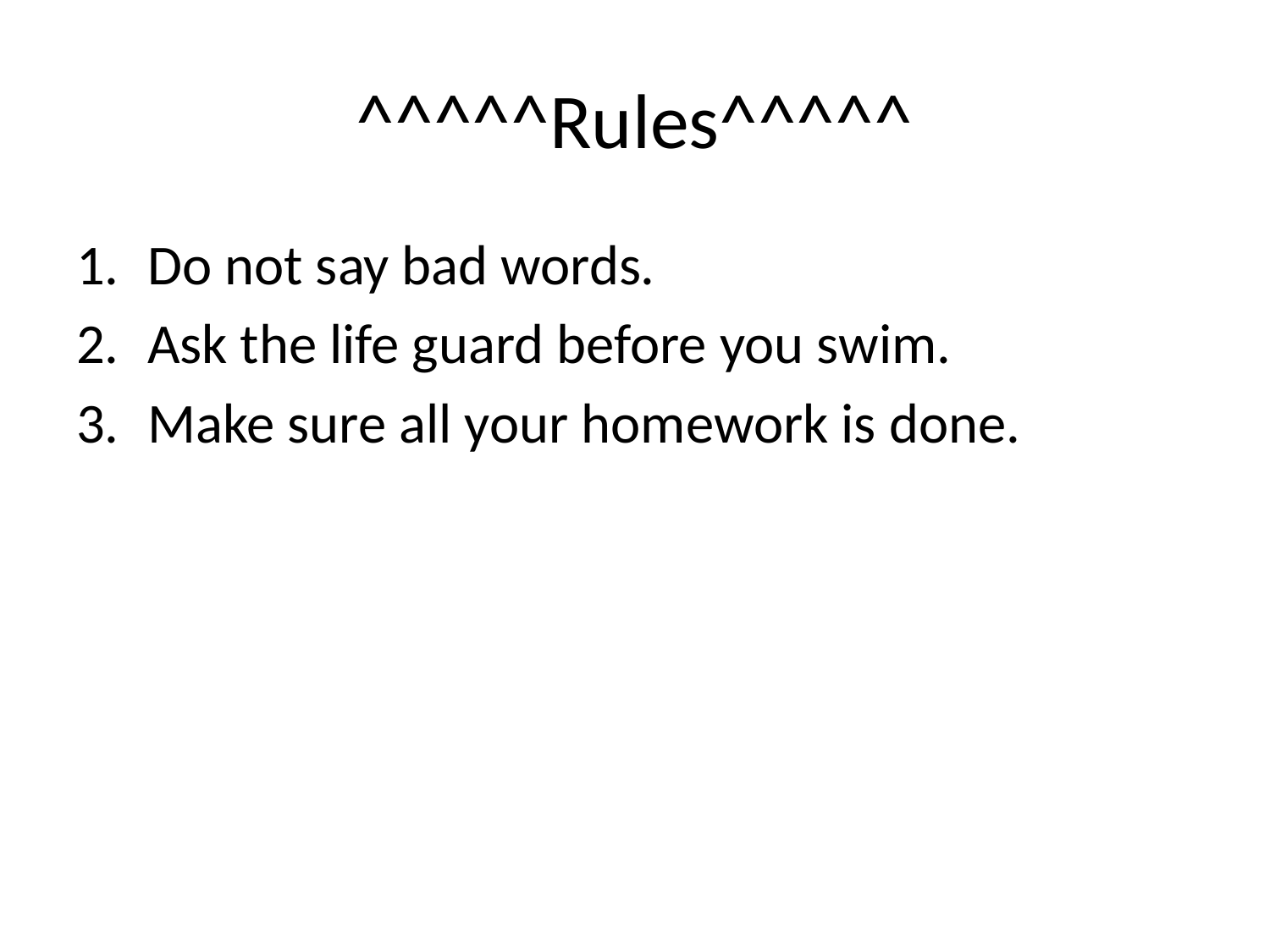

# ^^^^^Rules^^^^^
Do not say bad words.
Ask the life guard before you swim.
Make sure all your homework is done.